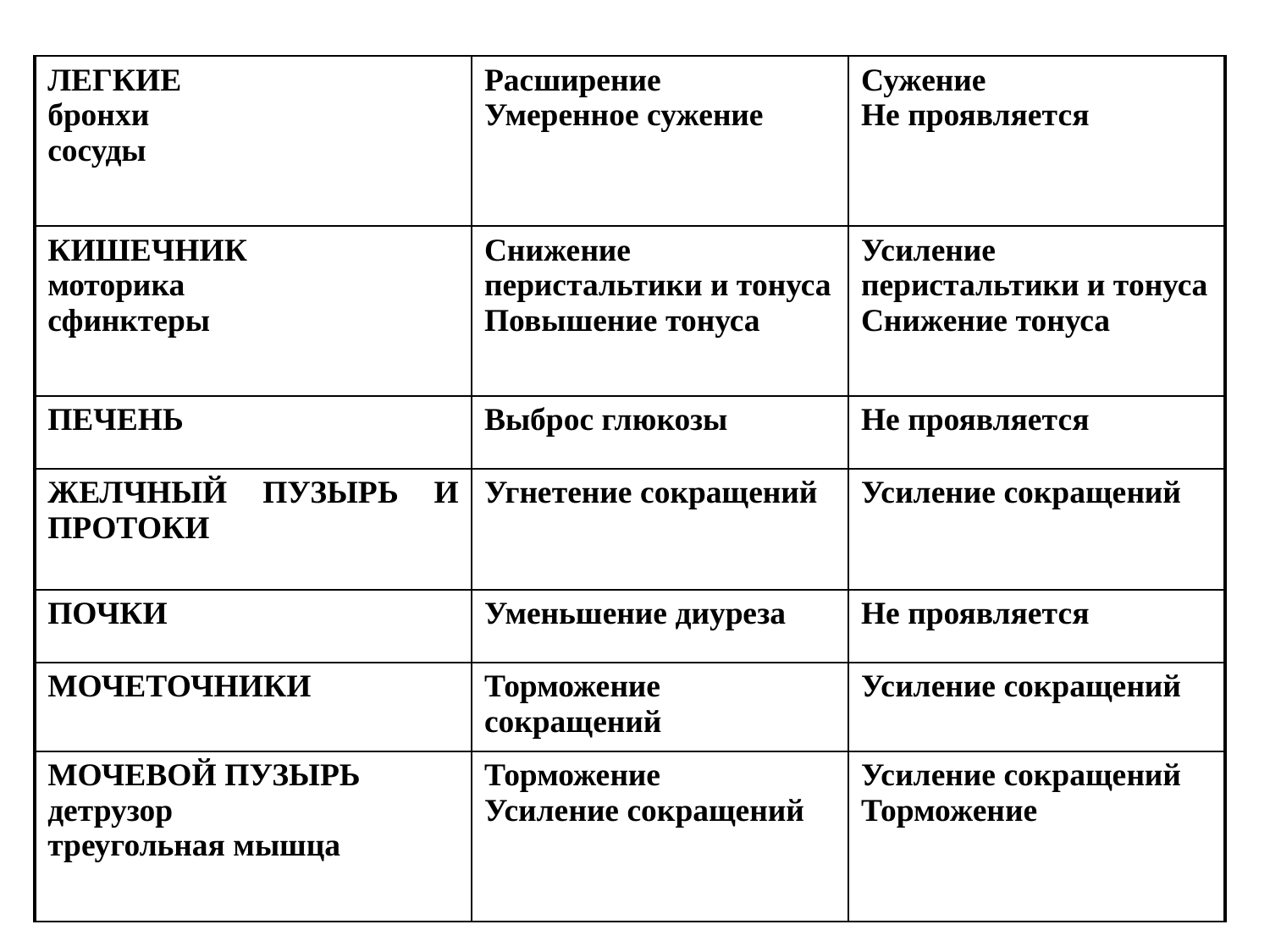

| ЛЕГКИЕ бронхи сосуды | Расширение Умеренное сужение | Сужение Не проявляется |
| --- | --- | --- |
| КИШЕЧНИК моторика сфинктеры | Снижение перистальтики и тонуса Повышение тонуса | Усиление перистальтики и тонуса Снижение тонуса |
| ПЕЧЕНЬ | Выброс глюкозы | Не проявляется |
| ЖЕЛЧНЫЙ ПУЗЫРЬ И ПРОТОКИ | Угнетение сокращений | Усиление сокращений |
| ПОЧКИ | Уменьшение диуреза | Не проявляется |
| МОЧЕТОЧНИКИ | Торможение сокращений | Усиление сокращений |
| МОЧЕВОЙ ПУЗЫРЬ детрузор треугольная мышца | Торможение Усиление сокращений | Усиление сокращений Торможение |